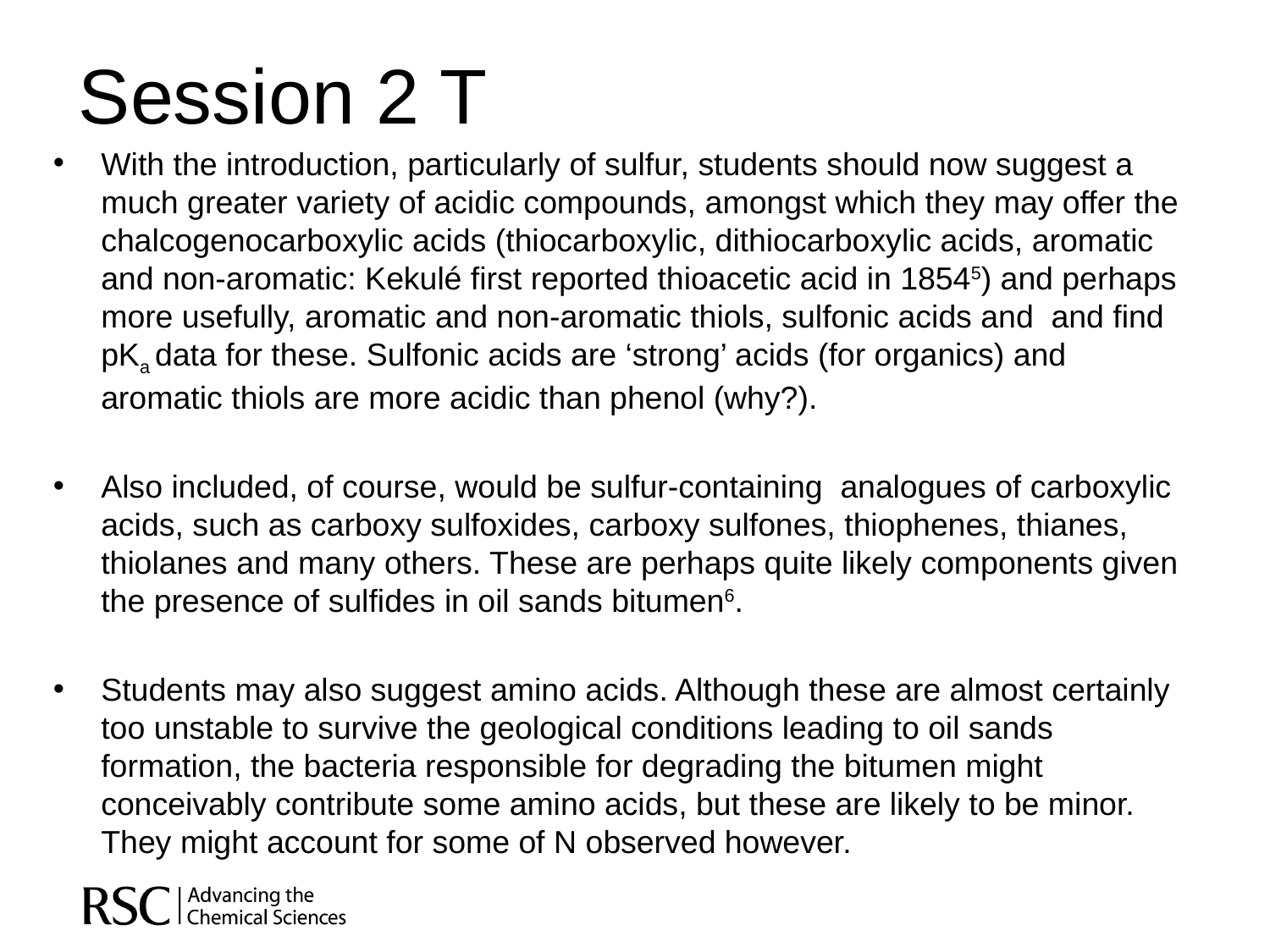

# Session 2 T
With the introduction, particularly of sulfur, students should now suggest a much greater variety of acidic compounds, amongst which they may offer the chalcogenocarboxylic acids (thiocarboxylic, dithiocarboxylic acids, aromatic and non-aromatic: Kekulé first reported thioacetic acid in 18545) and perhaps more usefully, aromatic and non-aromatic thiols, sulfonic acids and  and find pKa data for these. Sulfonic acids are ‘strong’ acids (for organics) and aromatic thiols are more acidic than phenol (why?).

Also included, of course, would be sulfur-containing  analogues of carboxylic acids, such as carboxy sulfoxides, carboxy sulfones, thiophenes, thianes, thiolanes and many others. These are perhaps quite likely components given the presence of sulfides in oil sands bitumen6.

Students may also suggest amino acids. Although these are almost certainly too unstable to survive the geological conditions leading to oil sands formation, the bacteria responsible for degrading the bitumen might conceivably contribute some amino acids, but these are likely to be minor. They might account for some of N observed however.